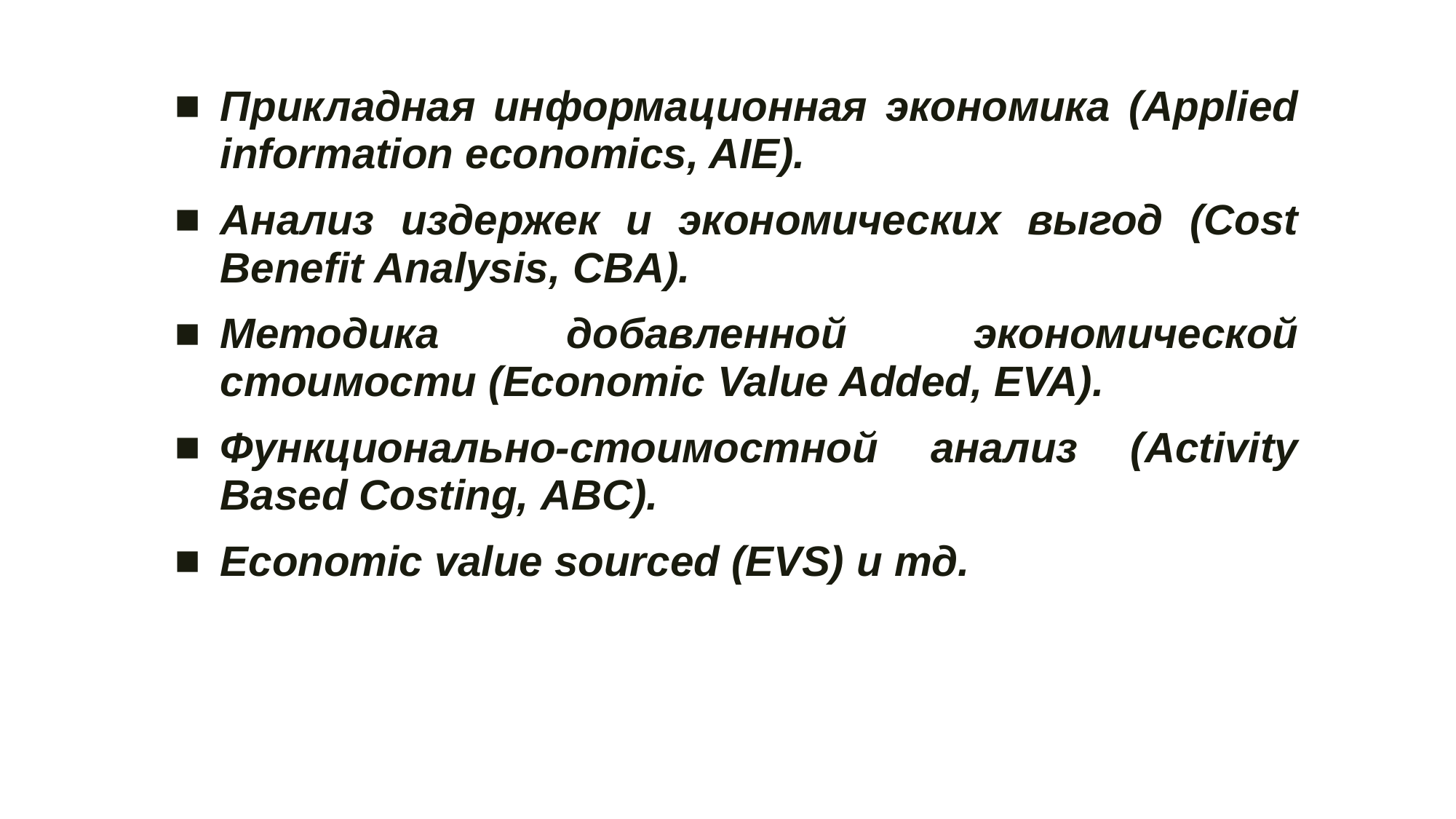

Прикладная информационная экономика (Applied information economics, AIE).
Анализ издержек и экономических выгод (Cost Benefit Analysis, CBA).
Методика добавленной экономической стоимости (Economic Value Added, EVA).
Функционально-стоимостной анализ (Activity Based Costing, ABC).
Economic value sourced (EVS) и тд.